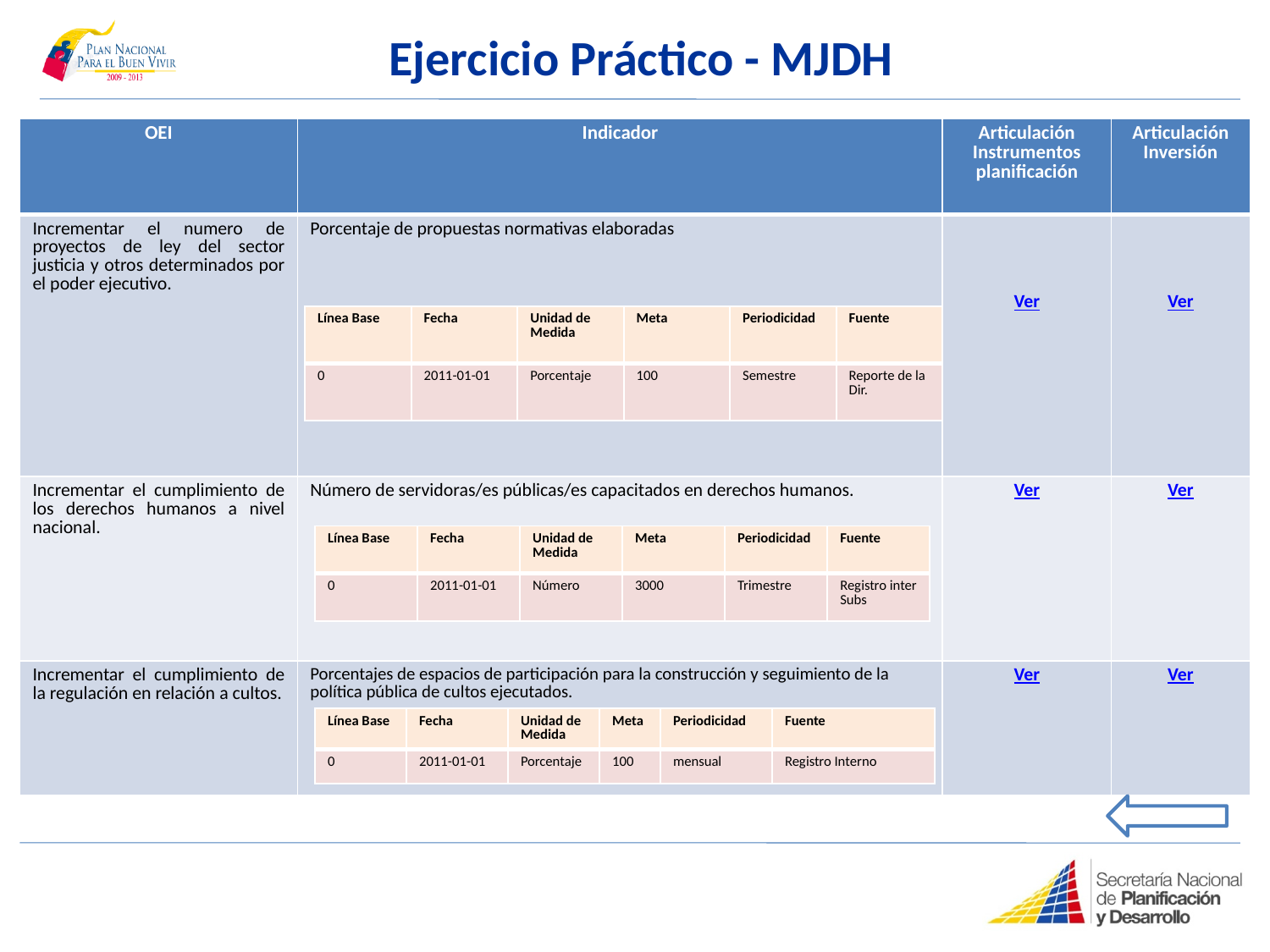

Ejercicio Práctico - MJDH
| OEI | Indicador | Articulación Instrumentos planificación | Articulación Inversión |
| --- | --- | --- | --- |
| Incrementar el numero de proyectos de ley del sector justicia y otros determinados por el poder ejecutivo. | Porcentaje de propuestas normativas elaboradas | Ver | Ver |
| Incrementar el cumplimiento de los derechos humanos a nivel nacional. | Número de servidoras/es públicas/es capacitados en derechos humanos. | Ver | Ver |
| Incrementar el cumplimiento de la regulación en relación a cultos. | Porcentajes de espacios de participación para la construcción y seguimiento de la política pública de cultos ejecutados. | Ver | Ver |
| Línea Base | Fecha | Unidad de Medida | Meta | Periodicidad | Fuente |
| --- | --- | --- | --- | --- | --- |
| 0 | 2011-01-01 | Porcentaje | 100 | Semestre | Reporte de la Dir. |
| Línea Base | Fecha | Unidad de Medida | Meta | Periodicidad | Fuente |
| --- | --- | --- | --- | --- | --- |
| 0 | 2011-01-01 | Número | 3000 | Trimestre | Registro inter Subs |
| Línea Base | Fecha | Unidad de Medida | Meta | Periodicidad | Fuente |
| --- | --- | --- | --- | --- | --- |
| 0 | 2011-01-01 | Porcentaje | 100 | mensual | Registro Interno |